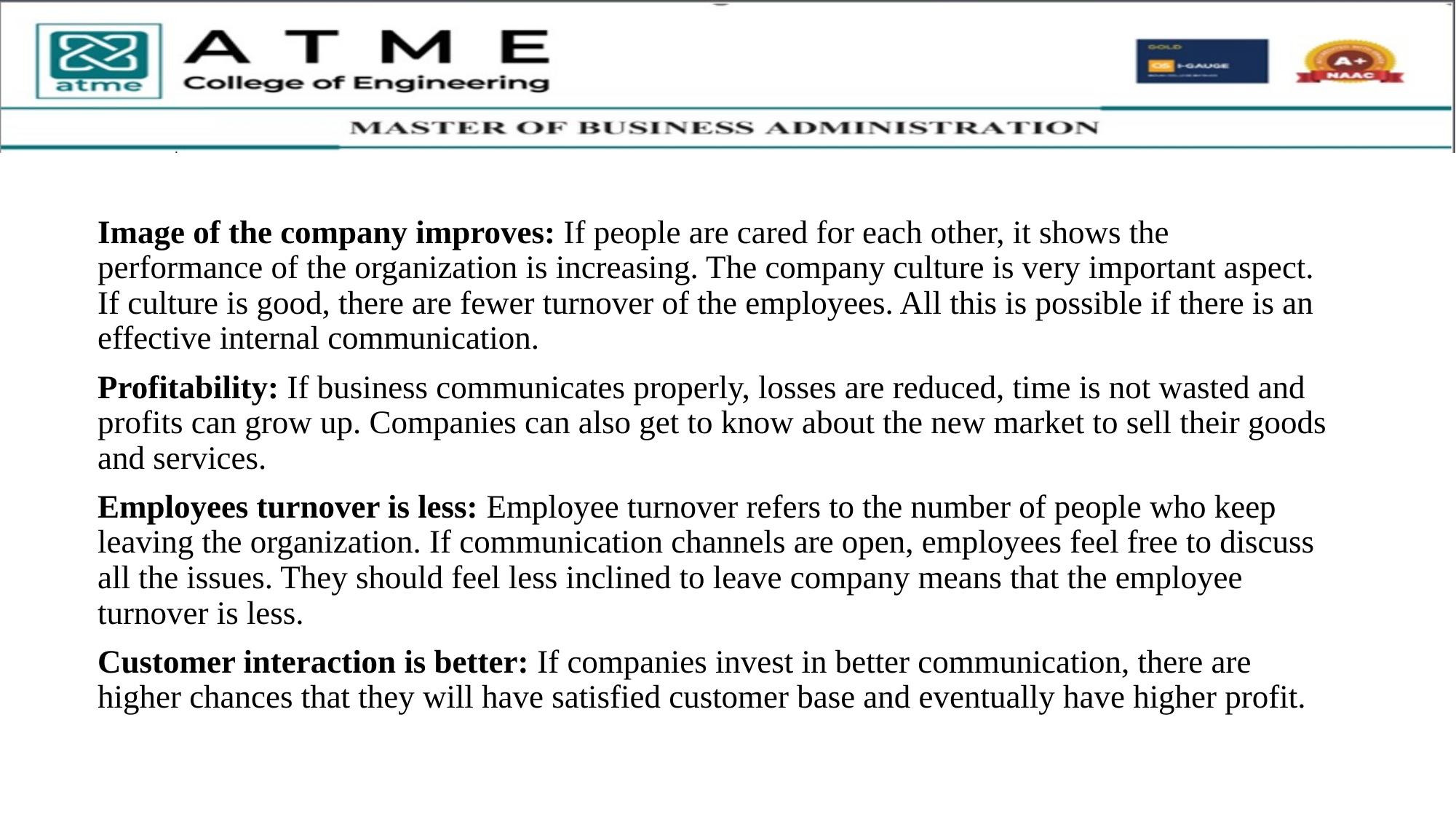

Image of the company improves: If people are cared for each other, it shows the performance of the organization is increasing. The company culture is very important aspect. If culture is good, there are fewer turnover of the employees. All this is possible if there is an effective internal communication.
Profitability: If business communicates properly, losses are reduced, time is not wasted and profits can grow up. Companies can also get to know about the new market to sell their goods and services.
Employees turnover is less: Employee turnover refers to the number of people who keep leaving the organization. If communication channels are open, employees feel free to discuss all the issues. They should feel less inclined to leave company means that the employee turnover is less.
Customer interaction is better: If companies invest in better communication, there are higher chances that they will have satisfied customer base and eventually have higher profit.